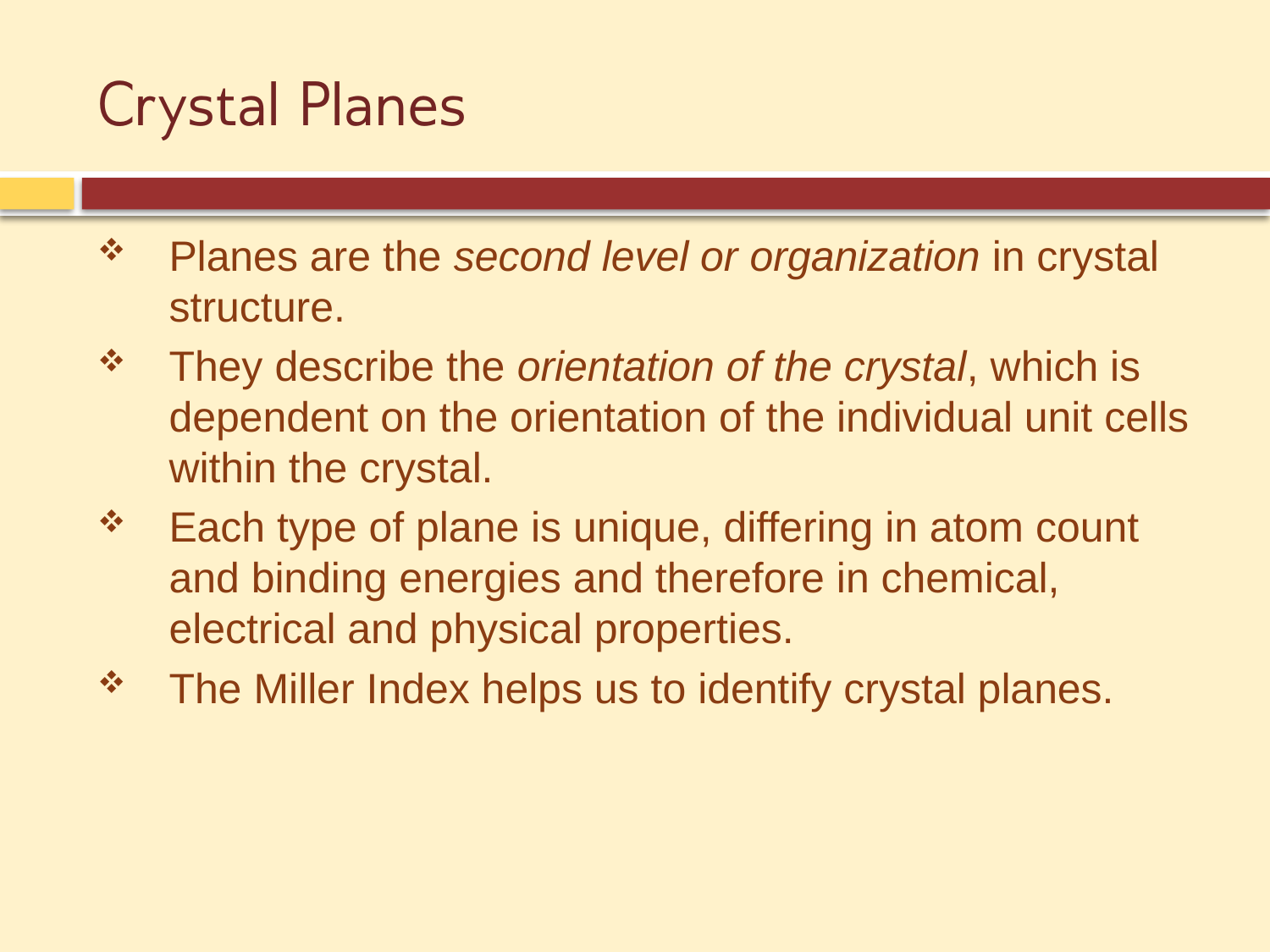

# Crystal Planes
Planes are the second level or organization in crystal structure.
They describe the orientation of the crystal, which is dependent on the orientation of the individual unit cells within the crystal.
Each type of plane is unique, differing in atom count and binding energies and therefore in chemical, electrical and physical properties.
The Miller Index helps us to identify crystal planes.